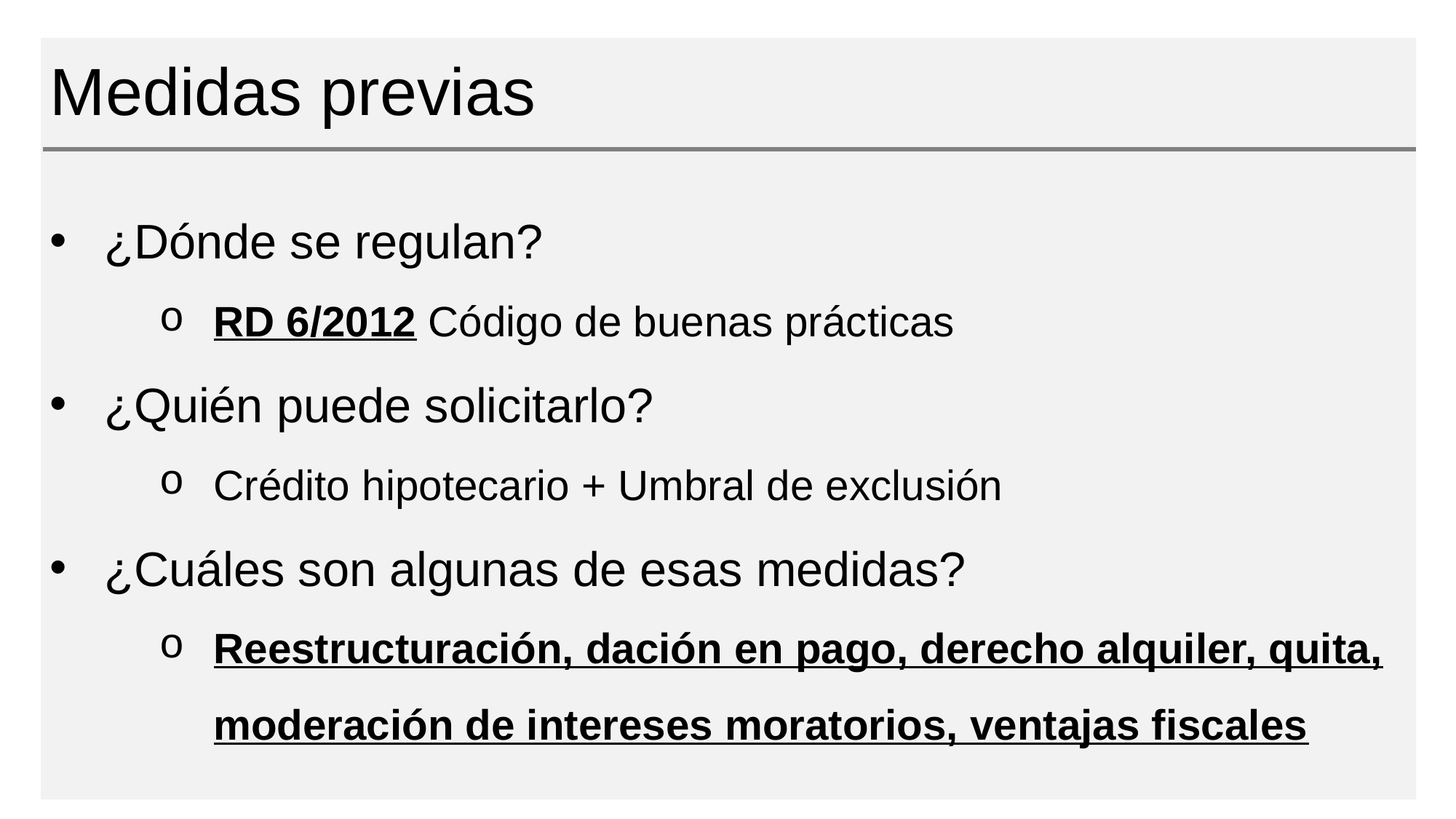

# Medidas previas
¿Dónde se regulan?
RD 6/2012 Código de buenas prácticas
¿Quién puede solicitarlo?
Crédito hipotecario + Umbral de exclusión
¿Cuáles son algunas de esas medidas?
Reestructuración, dación en pago, derecho alquiler, quita, moderación de intereses moratorios, ventajas fiscales